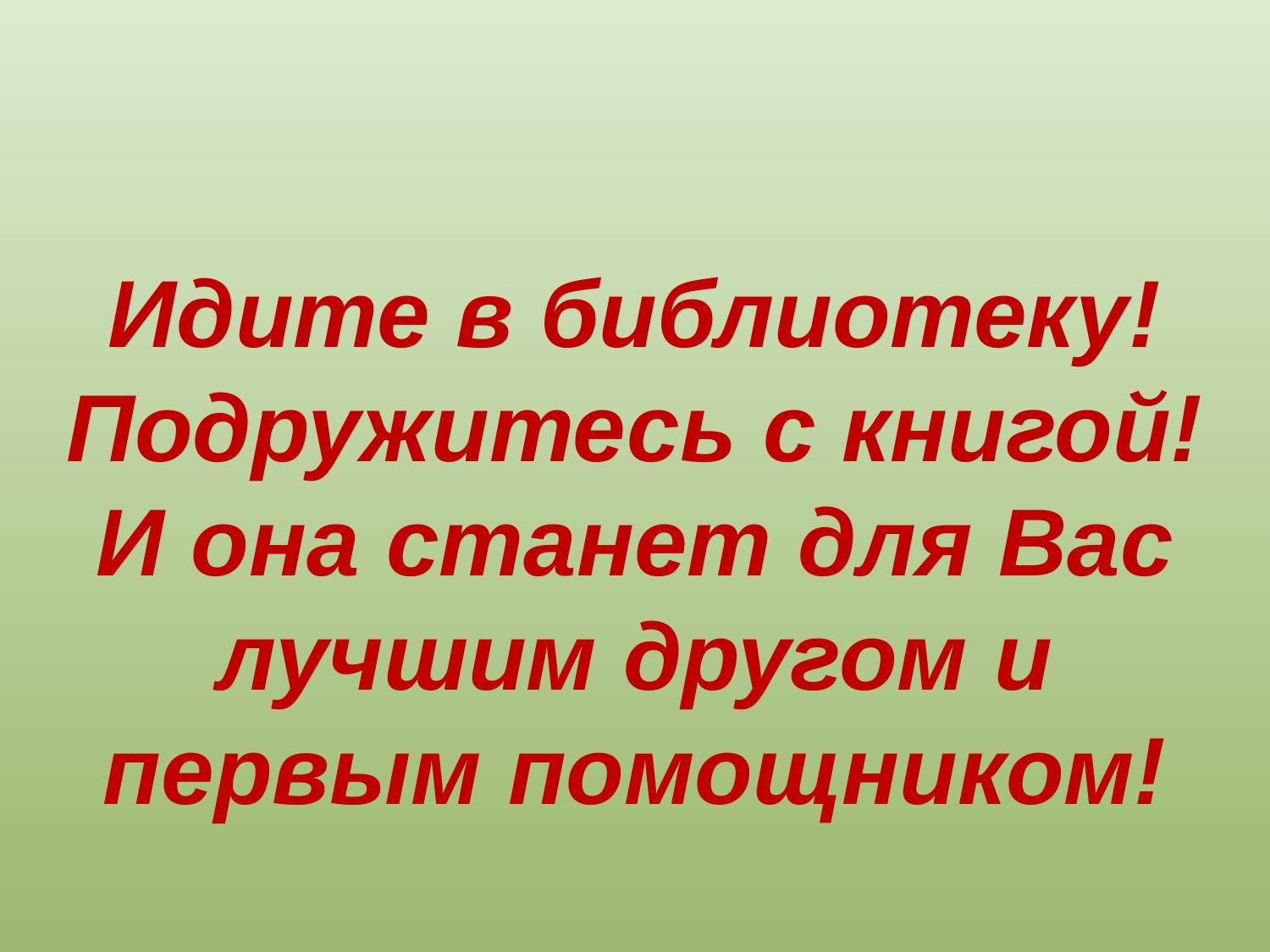

Идите в библиотеку! Подружитесь с книгой!
И она станет для Вас лучшим другом и первым помощником!